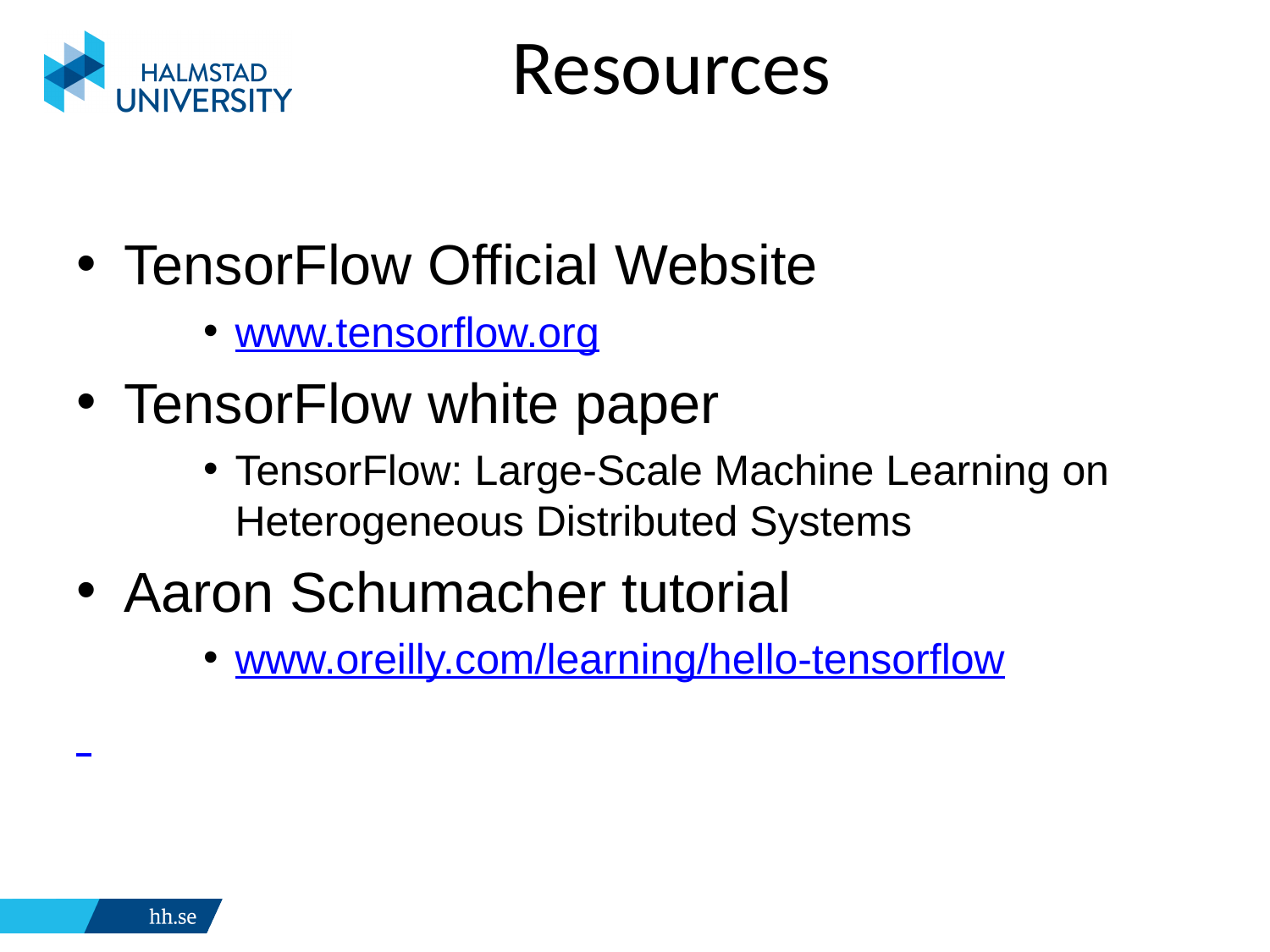

# Resources
TensorFlow Official Website
www.tensorflow.org
TensorFlow white paper
TensorFlow: Large-Scale Machine Learning on Heterogeneous Distributed Systems
Aaron Schumacher tutorial
www.oreilly.com/learning/hello-tensorflow